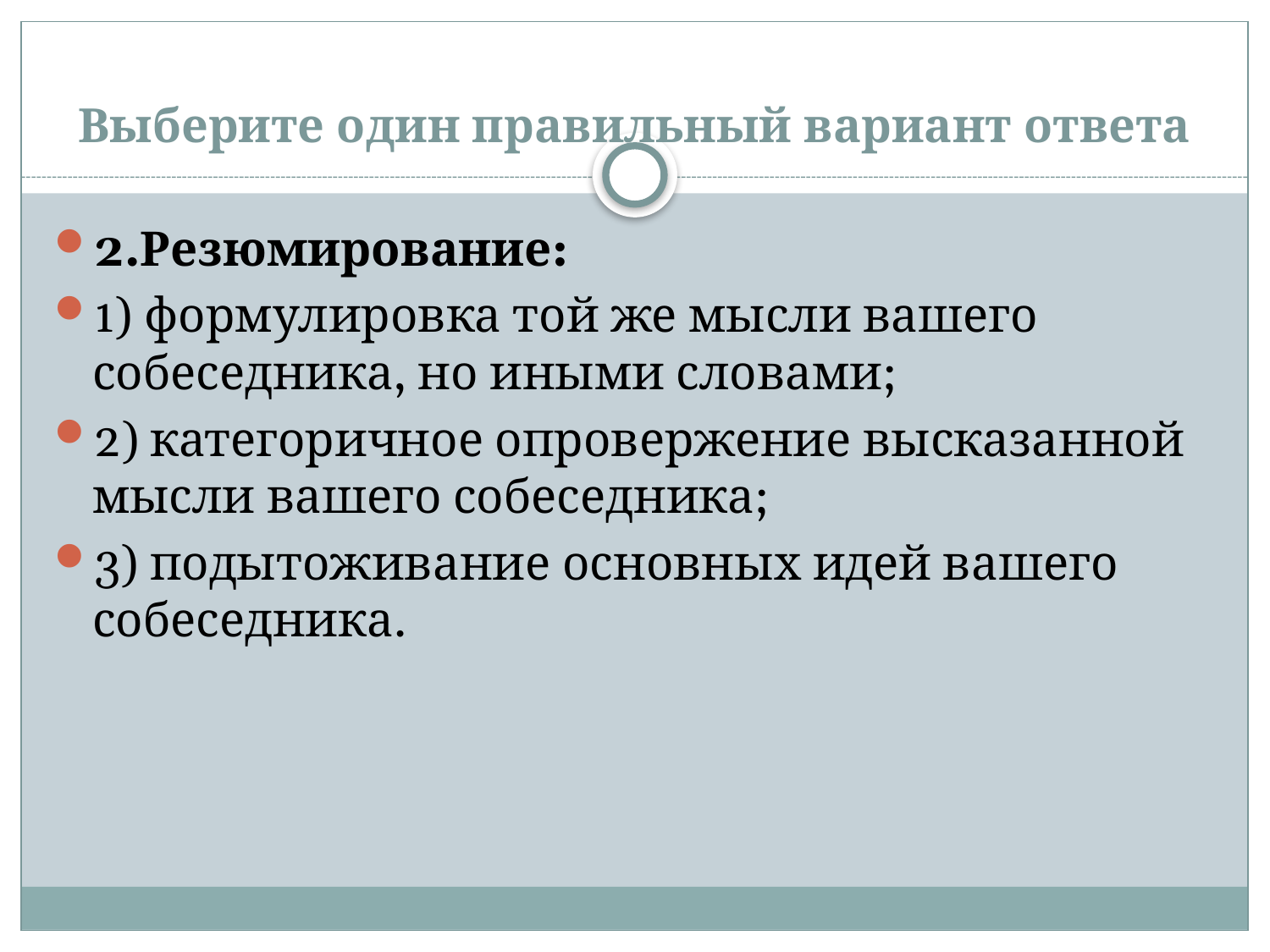

# Выберите один правильный вариант ответа
2.Резюмирование:
1) формулировка той же мысли вашего собеседника, но иными словами;
2) категоричное опровержение высказанной мысли вашего собеседника;
3) подытоживание основных идей вашего собеседника.